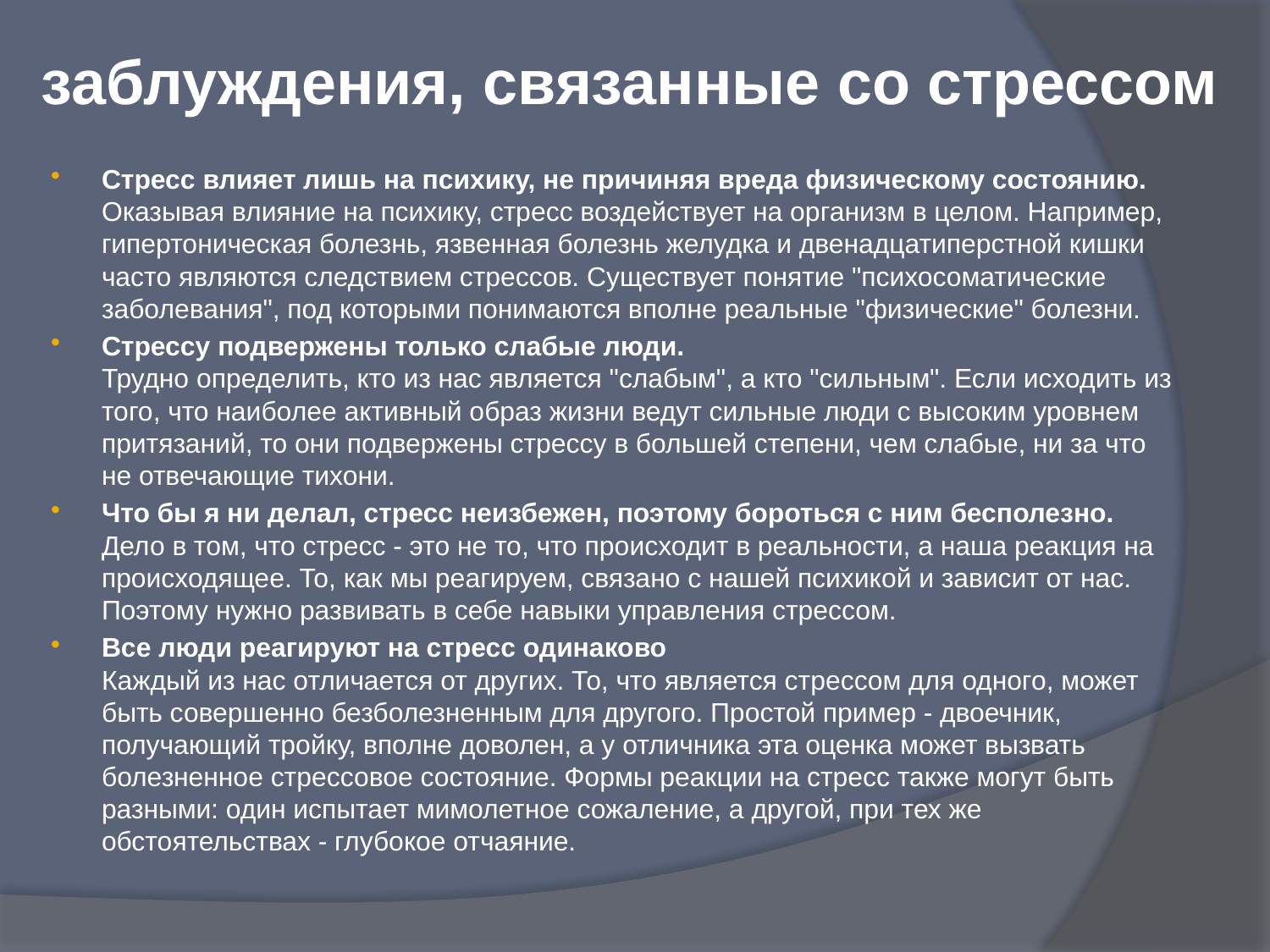

# заблуждения, связанные со стрессом
Стресс влияет лишь на психику, не причиняя вреда физическому состоянию.
Оказывая влияние на психику, стресс воздействует на организм в целом. Например, гипертоническая болезнь, язвенная болезнь желудка и двенадцатиперстной кишки часто являются следствием стрессов. Существует понятие "психосоматические заболевания", под которыми понимаются вполне реальные "физические" болезни.
Стрессу подвержены только слабые люди.
Трудно определить, кто из нас является "слабым", а кто "сильным". Если исходить из того, что наиболее активный образ жизни ведут сильные люди с высоким уровнем притязаний, то они подвержены стрессу в большей степени, чем слабые, ни за что не отвечающие тихони.
Что бы я ни делал, стресс неизбежен, поэтому бороться с ним бесполезно.
Дело в том, что стресс - это не то, что происходит в реальности, а наша реакция на происходящее. То, как мы реагируем, связано с нашей психикой и зависит от нас. Поэтому нужно развивать в себе навыки управления стрессом.
Все люди реагируют на стресс одинаково
Каждый из нас отличается от других. То, что является стрессом для одного, может быть совершенно безболезненным для другого. Простой пример - двоечник, получающий тройку, вполне доволен, а у отличника эта оценка может вызвать болезненное стрессовое состояние. Формы реакции на стресс также могут быть разными: один испытает мимолетное сожаление, а другой, при тех же обстоятельствах - глубокое отчаяние.